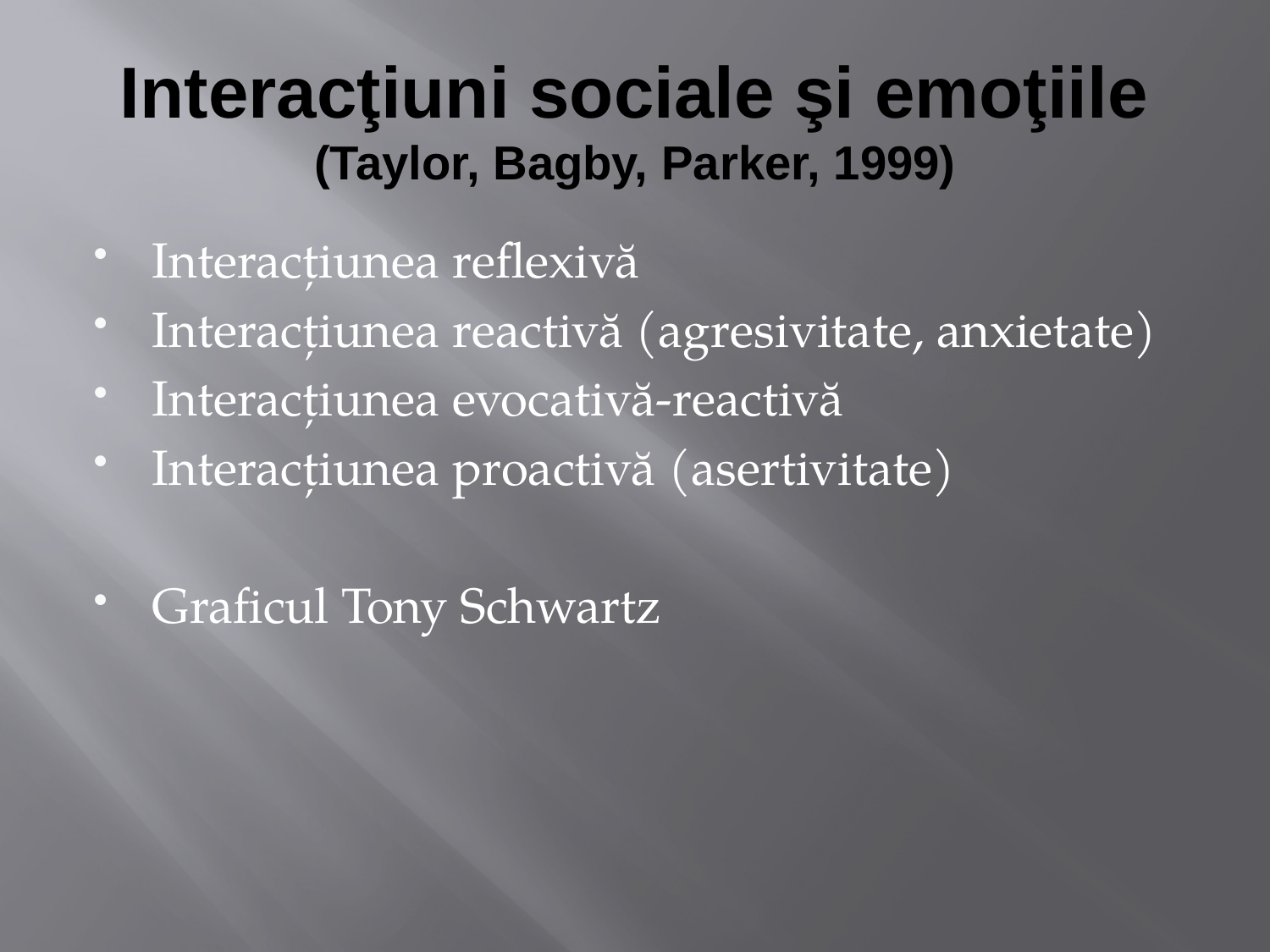

# Interacţiuni sociale şi emoţiile (Taylor, Bagby, Parker, 1999)
Interacţiunea reflexivă
Interacţiunea reactivă (agresivitate, anxietate)
Interacţiunea evocativă-reactivă
Interacţiunea proactivă (asertivitate)

Graficul Tony Schwartz